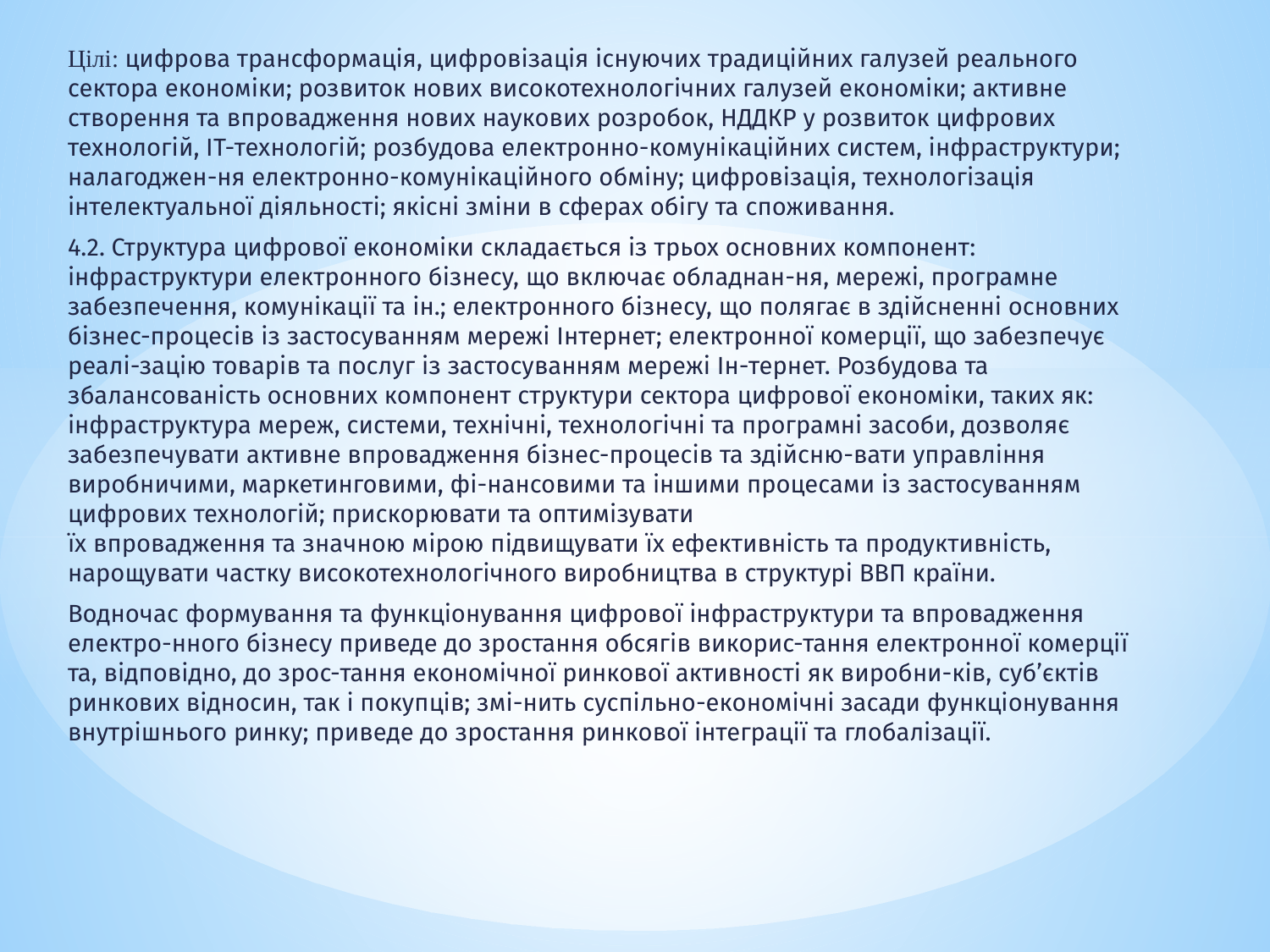

Цілі: цифрова трансформація, цифровізація існуючих традиційних галузей реального сектора економіки; розвиток нових високотехнологічних галузей економіки; активне створення та впровадження нових наукових розробок, НДДКР у розвиток цифрових технологій, ІТ-технологій; розбудова електронно-комунікаційних систем, інфраструктури; налагоджен-ня електронно-комунікаційного обміну; цифровізація, технологізація інтелектуальної діяльності; якісні зміни в сферах обігу та споживання.
4.2. Структура цифрової економіки складається із трьох основних компонент: інфраструктури електронного бізнесу, що включає обладнан-ня, мережі, програмне забезпечення, комунікації та ін.; електронного бізнесу, що полягає в здійсненні основних бізнес-процесів із застосуванням мережі Інтернет; електронної комерції, що забезпечує реалі-зацію товарів та послуг із застосуванням мережі Ін-тернет. Розбудова та збалансованість основних компонент структури сектора цифрової економіки, таких як: інфраструктура мереж, системи, технічні, технологічні та програмні засоби, дозволяє забезпечувати активне впровадження бізнес-процесів та здійсню-вати управління виробничими, маркетинговими, фі-нансовими та іншими процесами із застосуванням цифрових технологій; прискорювати та оптимізувати
їх впровадження та значною мірою підвищувати їх ефективність та продуктивність, нарощувати частку високотехнологічного виробництва в структурі ВВП країни.
Водночас формування та функціонування цифрової інфраструктури та впровадження електро-нного бізнесу приведе до зростання обсягів викорис-тання електронної комерції та, відповідно, до зрос-тання економічної ринкової активності як виробни-ків, суб’єктів ринкових відносин, так і покупців; змі-нить суспільно-економічні засади функціонування внутрішнього ринку; приведе до зростання ринкової інтеграції та глобалізації.